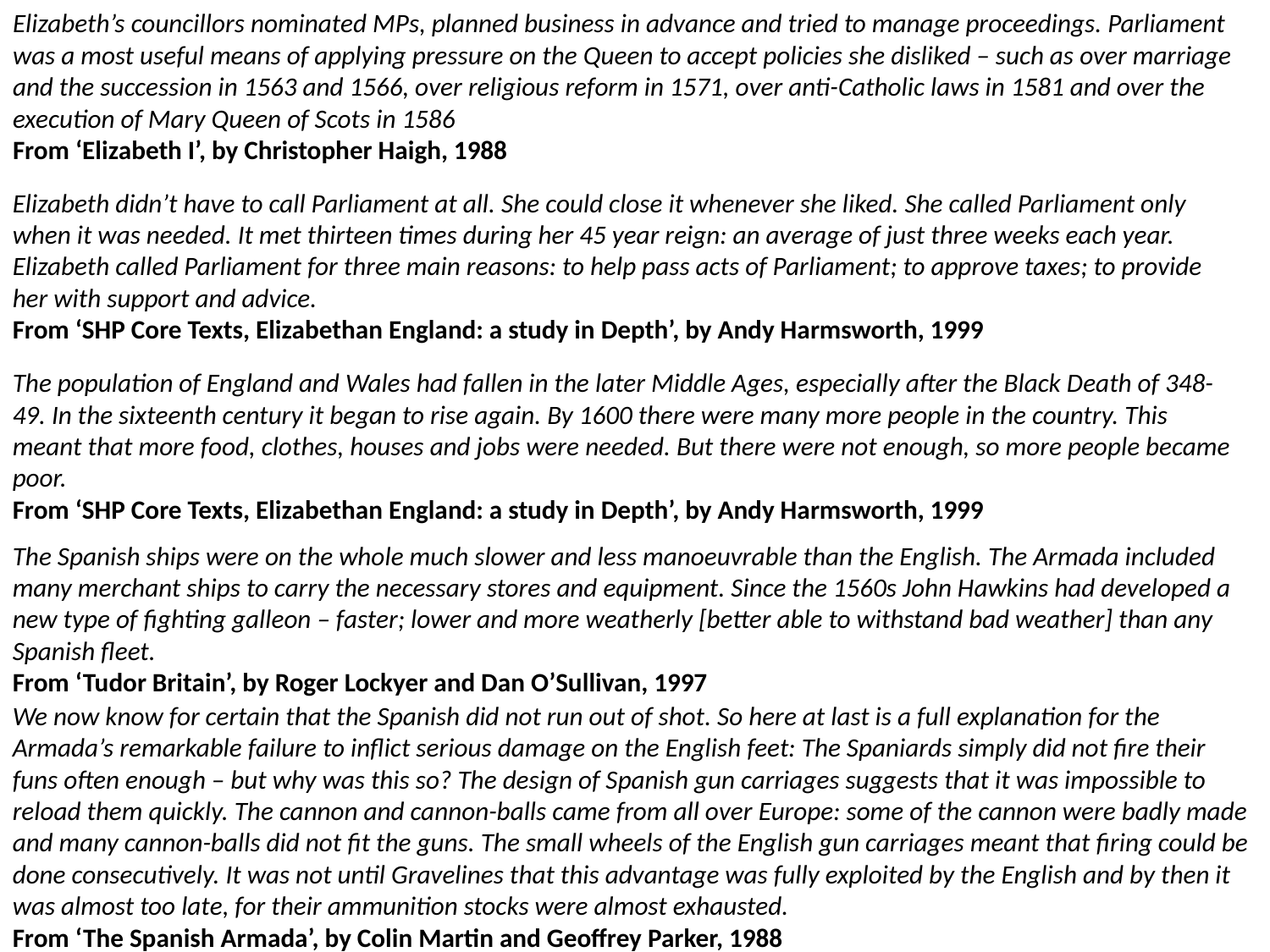

Elizabeth’s councillors nominated MPs, planned business in advance and tried to manage proceedings. Parliament was a most useful means of applying pressure on the Queen to accept policies she disliked – such as over marriage and the succession in 1563 and 1566, over religious reform in 1571, over anti-Catholic laws in 1581 and over the execution of Mary Queen of Scots in 1586
From ‘Elizabeth I’, by Christopher Haigh, 1988
Elizabeth didn’t have to call Parliament at all. She could close it whenever she liked. She called Parliament only when it was needed. It met thirteen times during her 45 year reign: an average of just three weeks each year. Elizabeth called Parliament for three main reasons: to help pass acts of Parliament; to approve taxes; to provide her with support and advice.
From ‘SHP Core Texts, Elizabethan England: a study in Depth’, by Andy Harmsworth, 1999
The population of England and Wales had fallen in the later Middle Ages, especially after the Black Death of 348-49. In the sixteenth century it began to rise again. By 1600 there were many more people in the country. This meant that more food, clothes, houses and jobs were needed. But there were not enough, so more people became poor.
From ‘SHP Core Texts, Elizabethan England: a study in Depth’, by Andy Harmsworth, 1999
The Spanish ships were on the whole much slower and less manoeuvrable than the English. The Armada included many merchant ships to carry the necessary stores and equipment. Since the 1560s John Hawkins had developed a new type of fighting galleon – faster; lower and more weatherly [better able to withstand bad weather] than any Spanish fleet.
From ‘Tudor Britain’, by Roger Lockyer and Dan O’Sullivan, 1997
We now know for certain that the Spanish did not run out of shot. So here at last is a full explanation for the Armada’s remarkable failure to inflict serious damage on the English feet: The Spaniards simply did not fire their funs often enough – but why was this so? The design of Spanish gun carriages suggests that it was impossible to reload them quickly. The cannon and cannon-balls came from all over Europe: some of the cannon were badly made and many cannon-balls did not fit the guns. The small wheels of the English gun carriages meant that firing could be done consecutively. It was not until Gravelines that this advantage was fully exploited by the English and by then it was almost too late, for their ammunition stocks were almost exhausted.
From ‘The Spanish Armada’, by Colin Martin and Geoffrey Parker, 1988